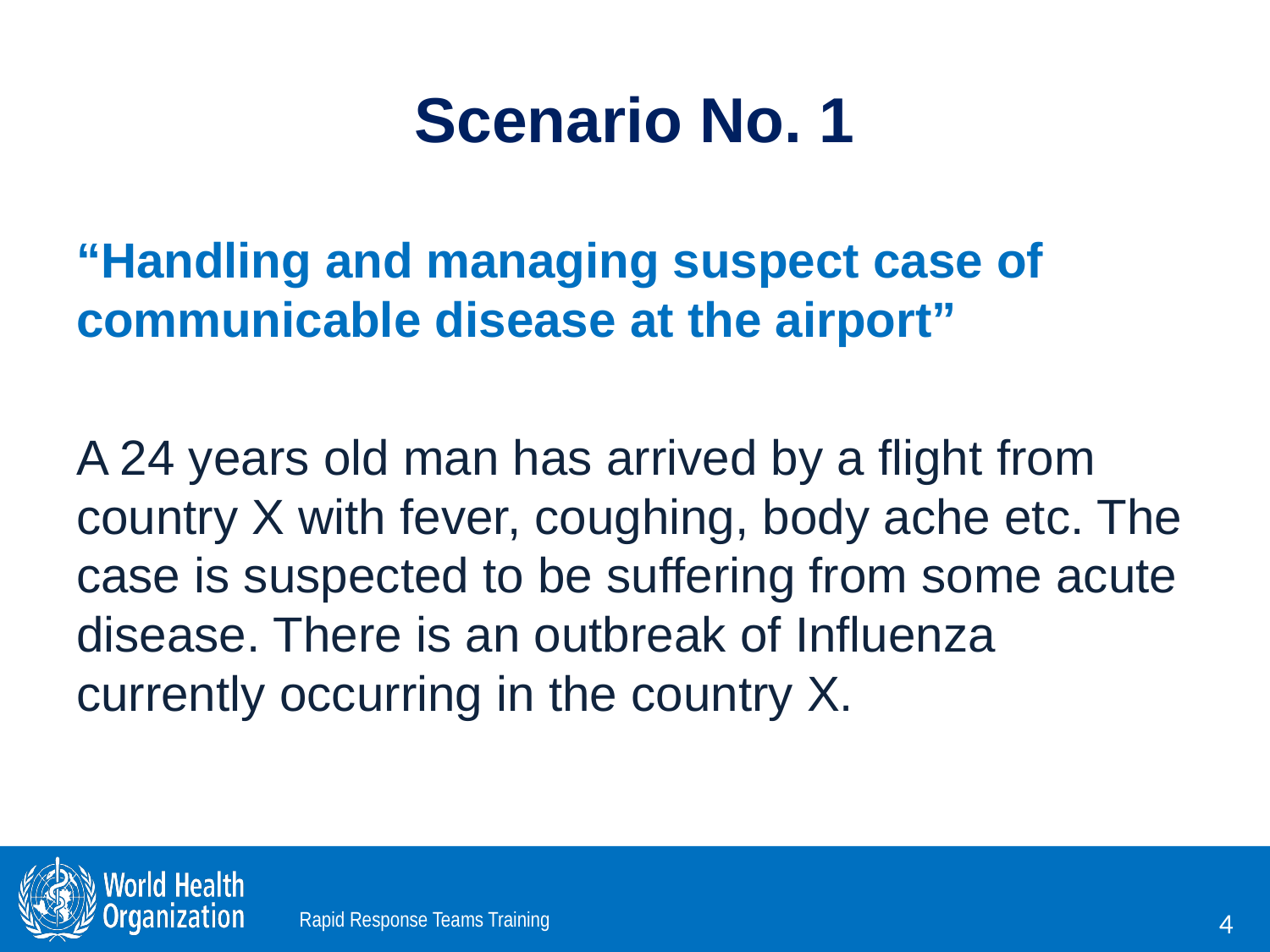

# Scenario No. 1
“Handling and managing suspect case of communicable disease at the airport”

A 24 years old man has arrived by a flight from country X with fever, coughing, body ache etc. The case is suspected to be suffering from some acute disease. There is an outbreak of Influenza currently occurring in the country X.